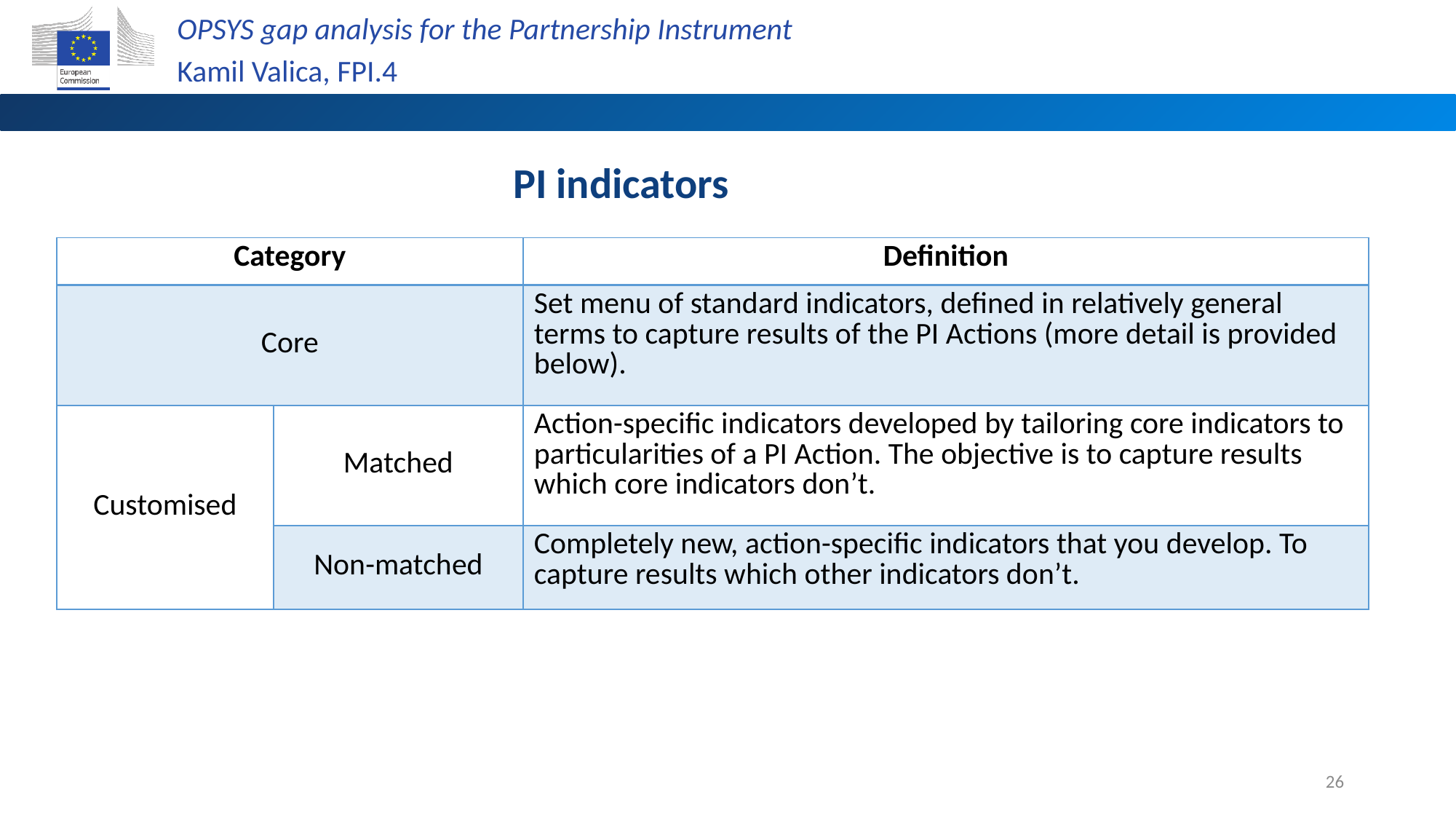

OPSYS gap analysis for the Partnership Instrument
Kamil Valica, FPI.4
PI indicators
| Category |  | Definition |
| --- | --- | --- |
| Core |  | Set menu of standard indicators, defined in relatively general terms to capture results of the PI Actions (more detail is provided below). |
| Customised | Matched | Action-specific indicators developed by tailoring core indicators to particularities of a PI Action. The objective is to capture results which core indicators don’t. |
|  | Non-matched | Completely new, action-specific indicators that you develop. To capture results which other indicators don’t. |
26